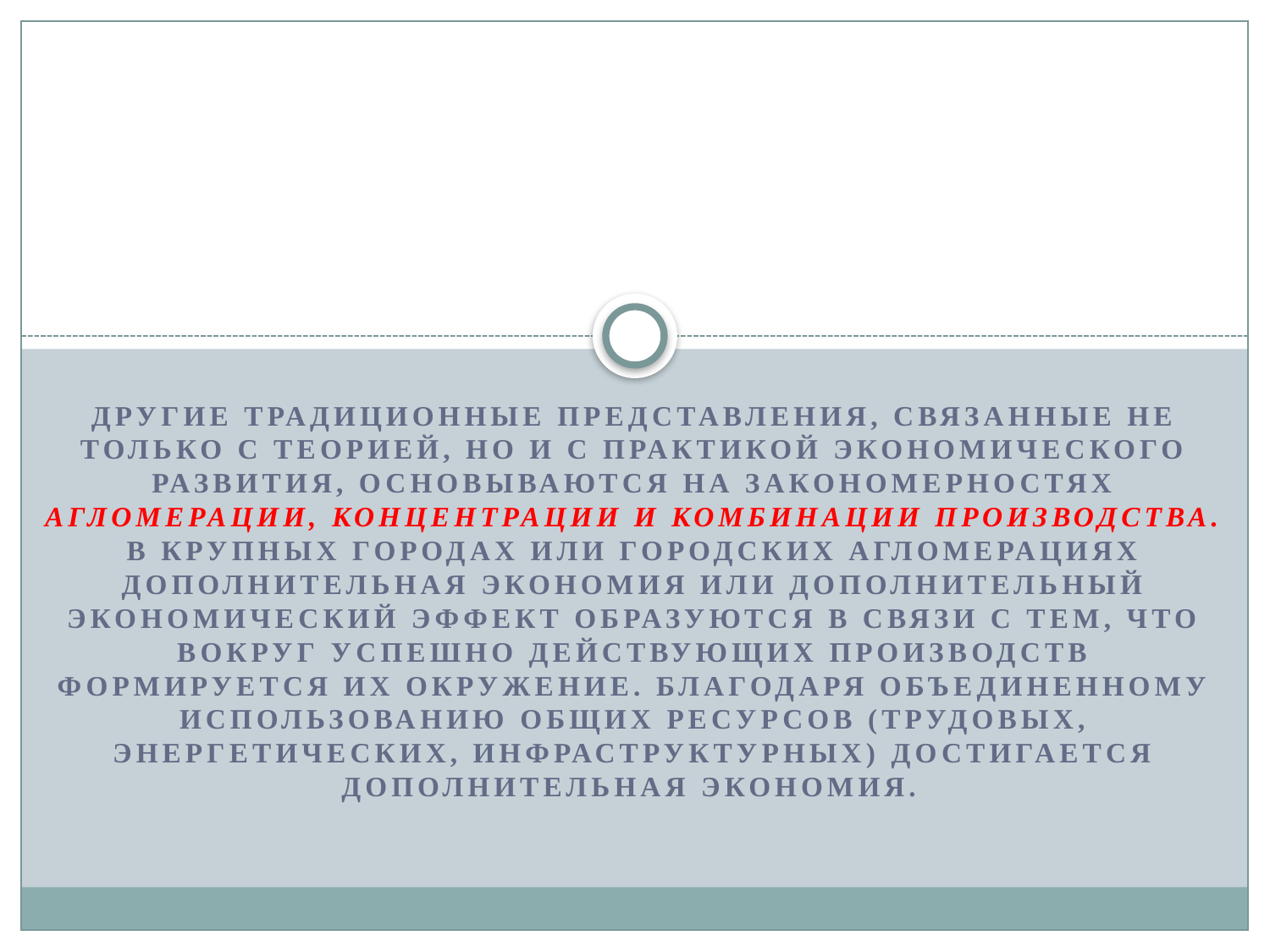

Другие традиционные представления, связанные не только с теорией, но и с практикой экономического развития, основываются на закономерностях агломерации, концентрации и комбинации производства. В крупных городах или городских агломерациях дополнительная экономия или дополнительный экономический эффект образуются в связи с тем, что вокруг успешно действующих производств формируется их окружение. Благодаря объединенному использова­нию общих ресурсов (трудовых, энергетических, инфраструктурных) достигается дополнительная экономия.